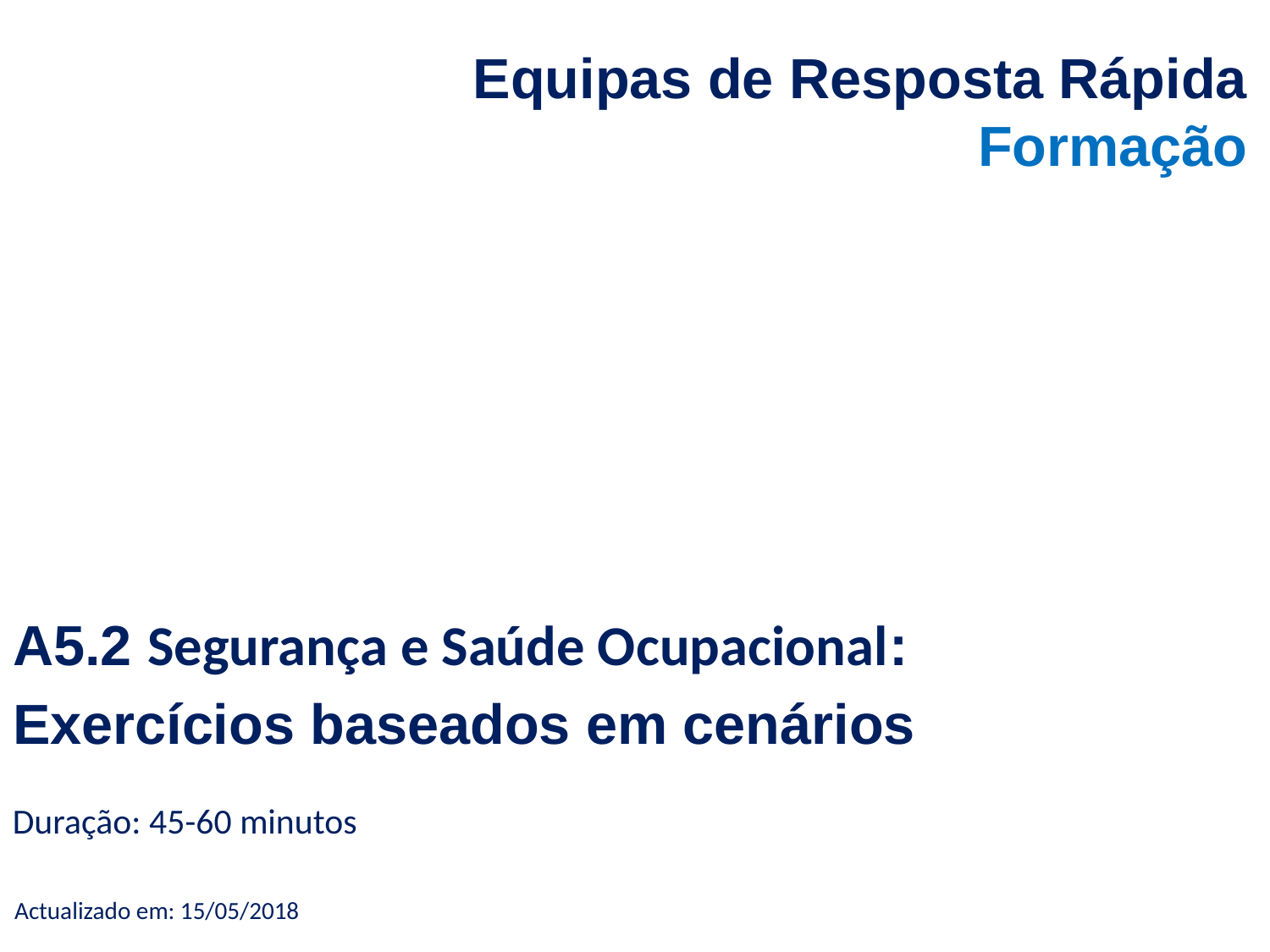

Equipas de Resposta Rápida
Formação
A5.2 Segurança e Saúde Ocupacional:
Exercícios baseados em cenários

Duração: 45-60 minutos
Actualizado em: 15/05/2018